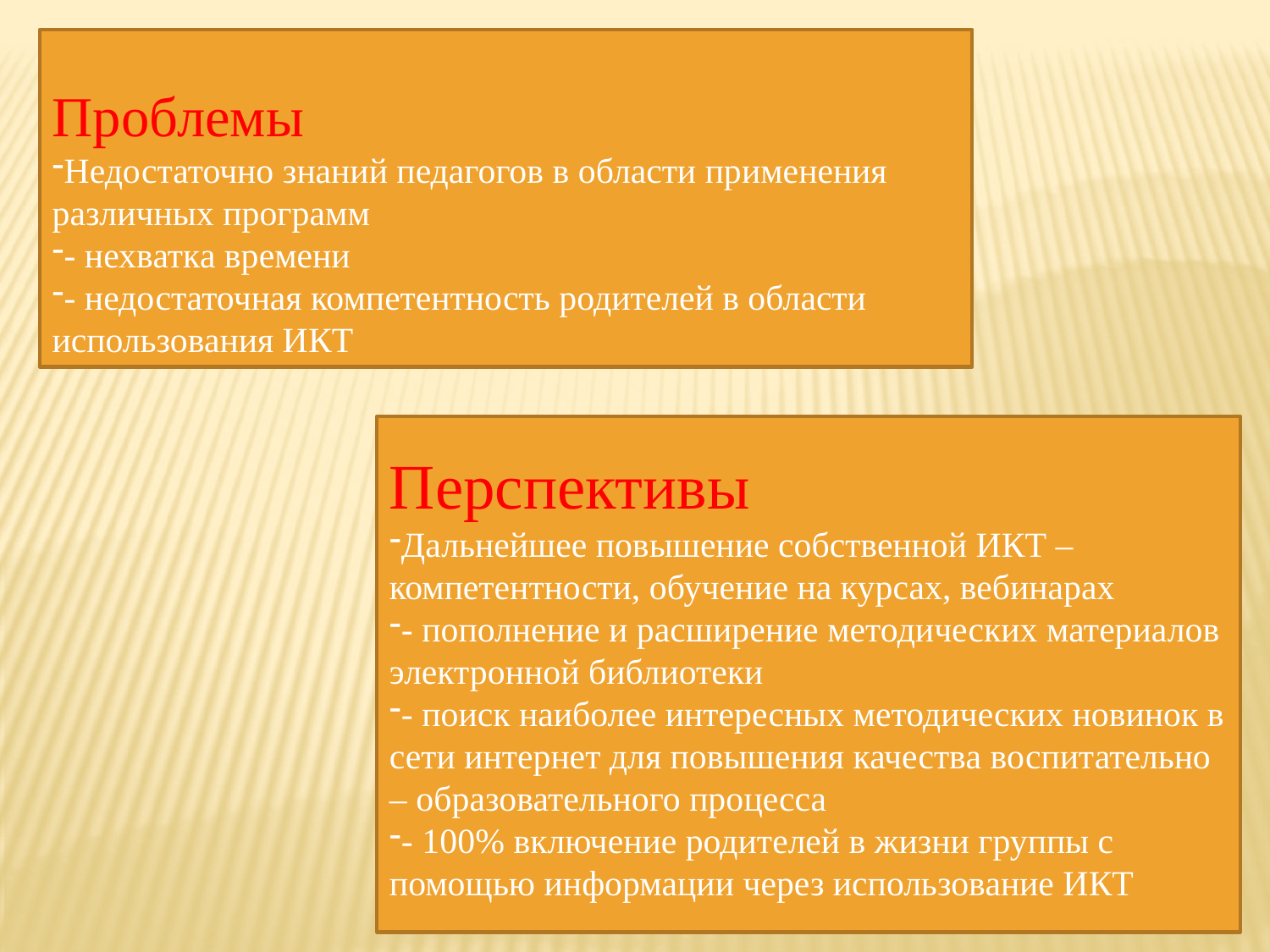

Проблемы
Недостаточно знаний педагогов в области применения различных программ
- нехватка времени
- недостаточная компетентность родителей в области использования ИКТ
Перспективы
Дальнейшее повышение собственной ИКТ – компетентности, обучение на курсах, вебинарах
- пополнение и расширение методических материалов электронной библиотеки
- поиск наиболее интересных методических новинок в сети интернет для повышения качества воспитательно – образовательного процесса
- 100% включение родителей в жизни группы с помощью информации через использование ИКТ